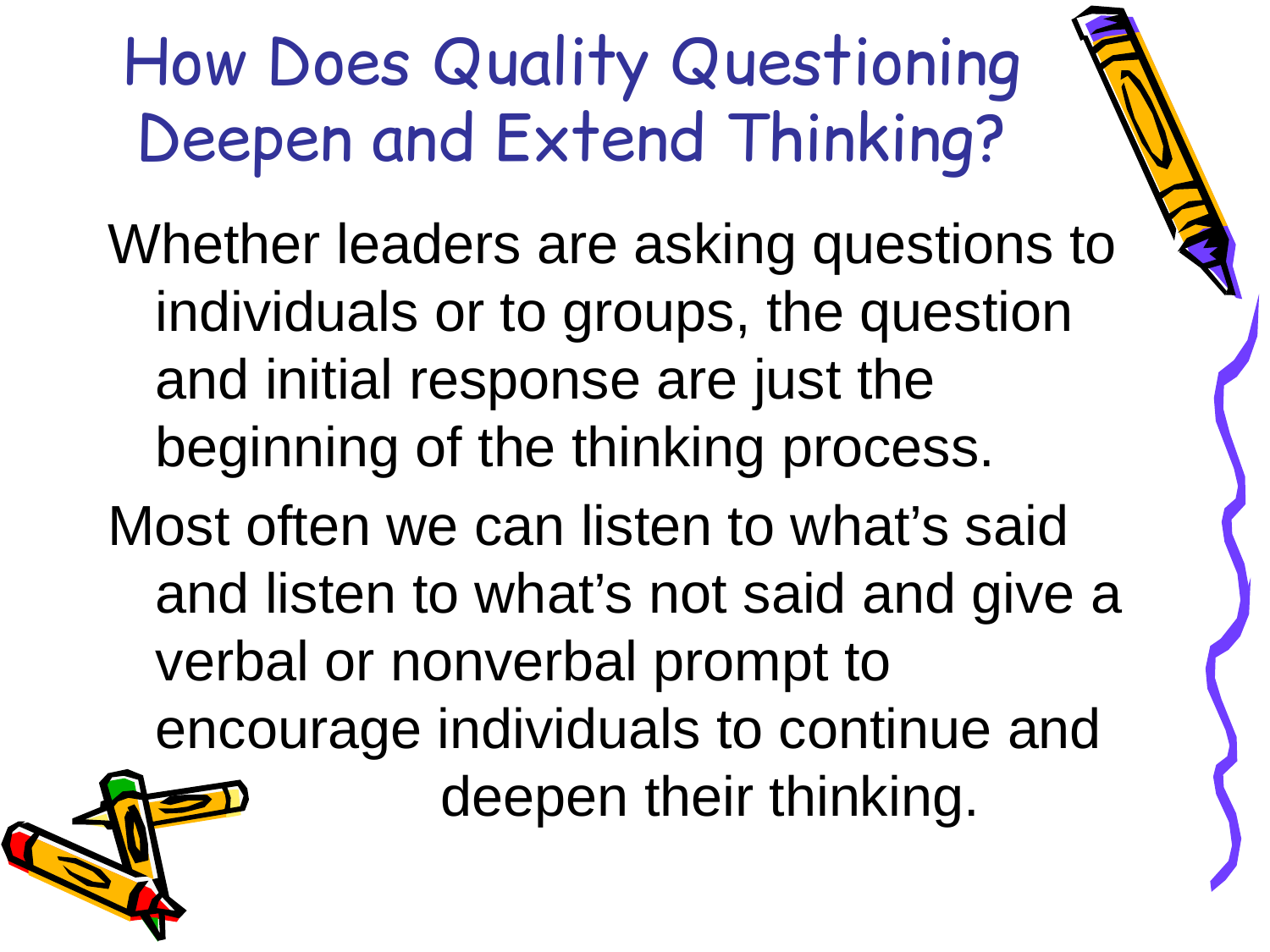

# How Does Quality Questioning Deepen and Extend Thinking?
Whether leaders are asking questions to individuals or to groups, the question and initial response are just the beginning of the thinking process.
Most often we can listen to what’s said and listen to what’s not said and give a verbal or nonverbal prompt to encourage individuals to continue and 	 	  deepen their thinking.